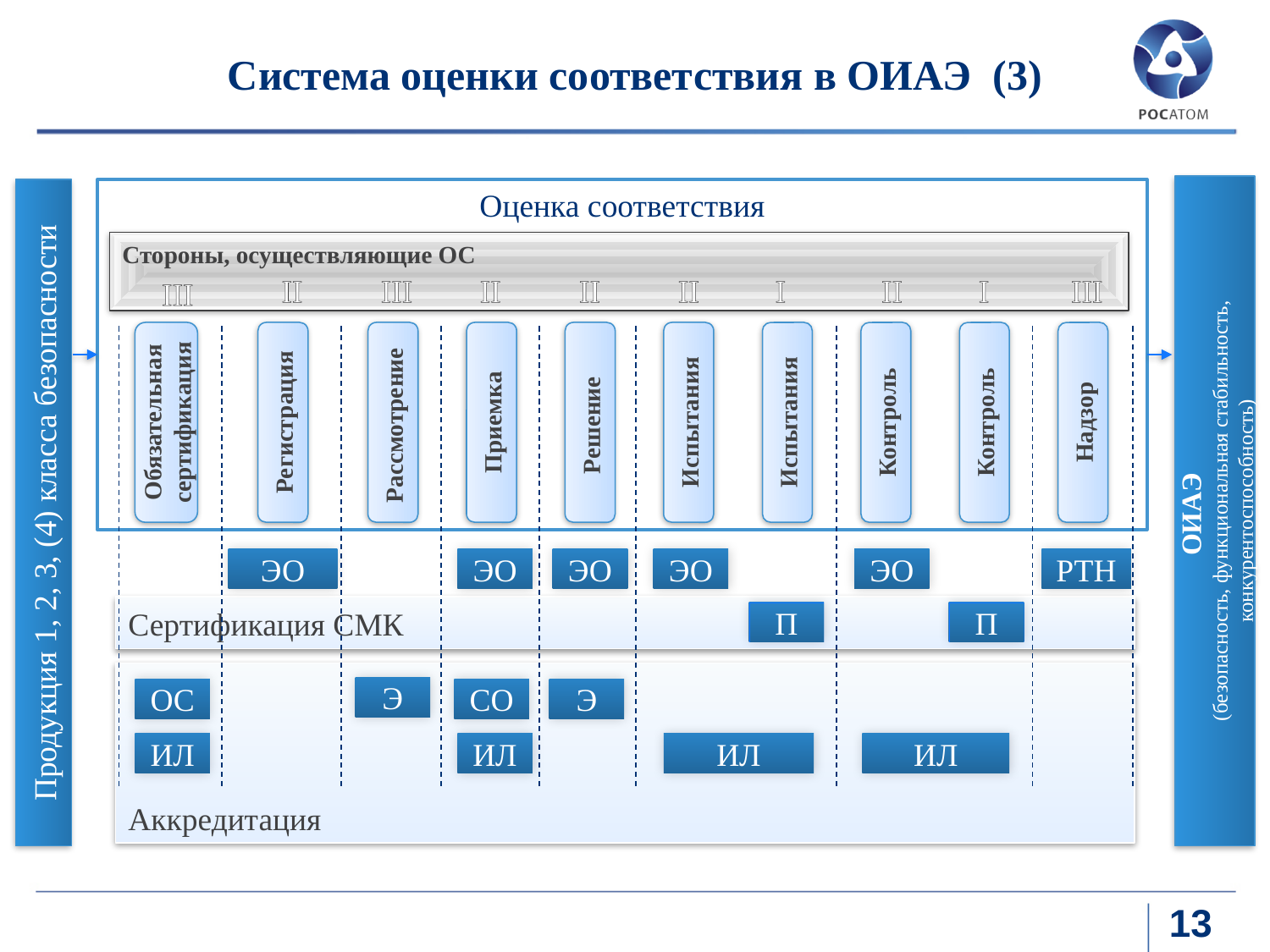

# Система оценки соответствия в ОИАЭ  (3)
Оценка соответствия
Стороны, осуществляющие ОС
II
III
II
II
II
I
II
I
III
III
Обязательная сертификация
Регистрация
Приемка
Испытания
Рассмотрение
Решение
Испытания
Контроль
Контроль
Надзор
ОИАЭ
(безопасность, функциональная стабильность, конкурентоспособность)
Продукция 1, 2, 3, (4) класса безопасности
ЭО
ЭО
ЭО
ЭО
ЭО
РТН
Сертификация СМК
П
П
Аккредитация
Э
ОС
СО
Э
ИЛ
ИЛ
ИЛ
ИЛ
13